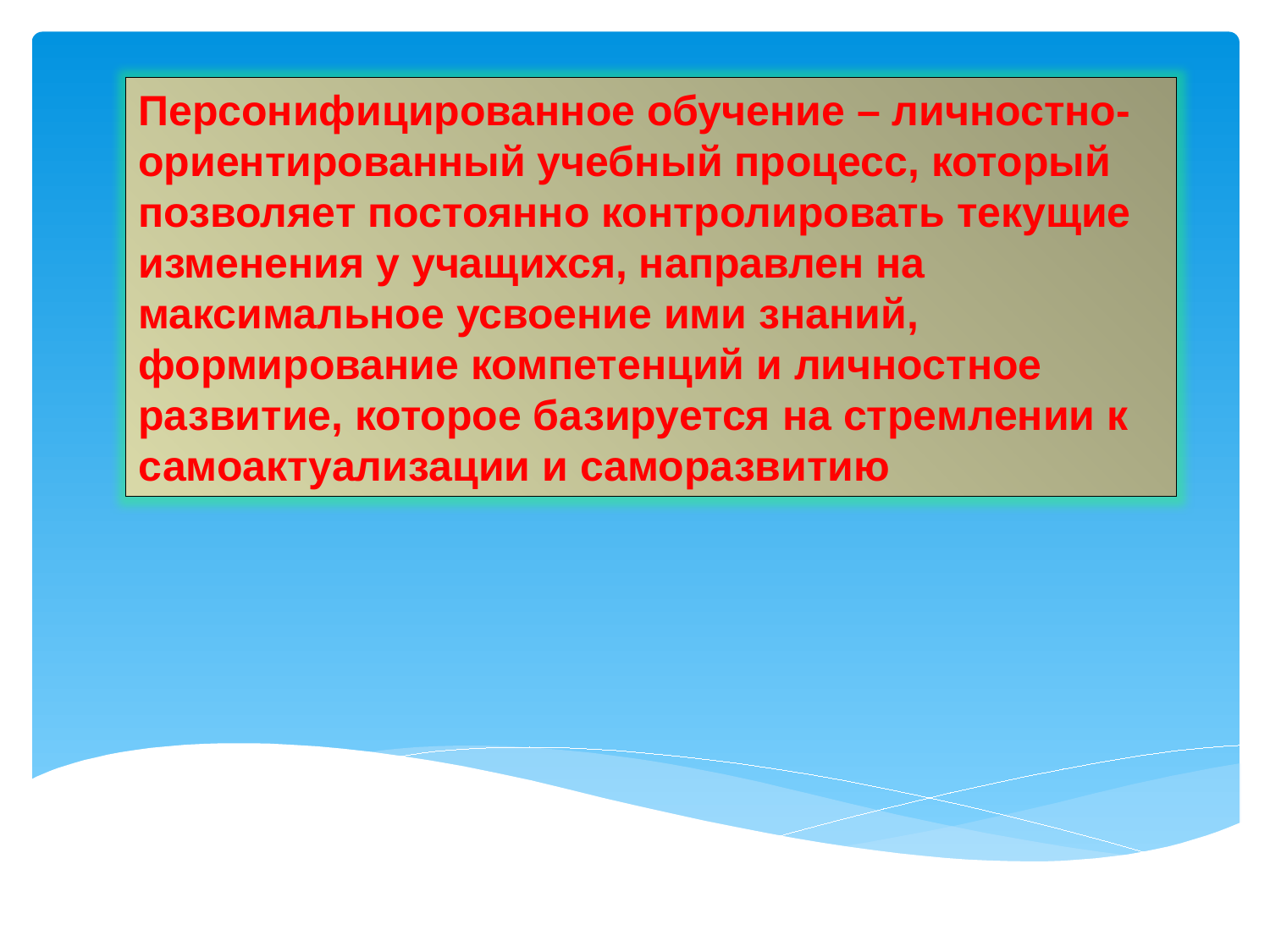

Персонифицированное обучение – личностно-ориентированный учебный процесс, который позволяет постоянно контролировать текущие изменения у учащихся, направлен на максимальное усвоение ими знаний, формирование компетенций и личностное развитие, которое базируется на стремлении к самоактуализации и саморазвитию